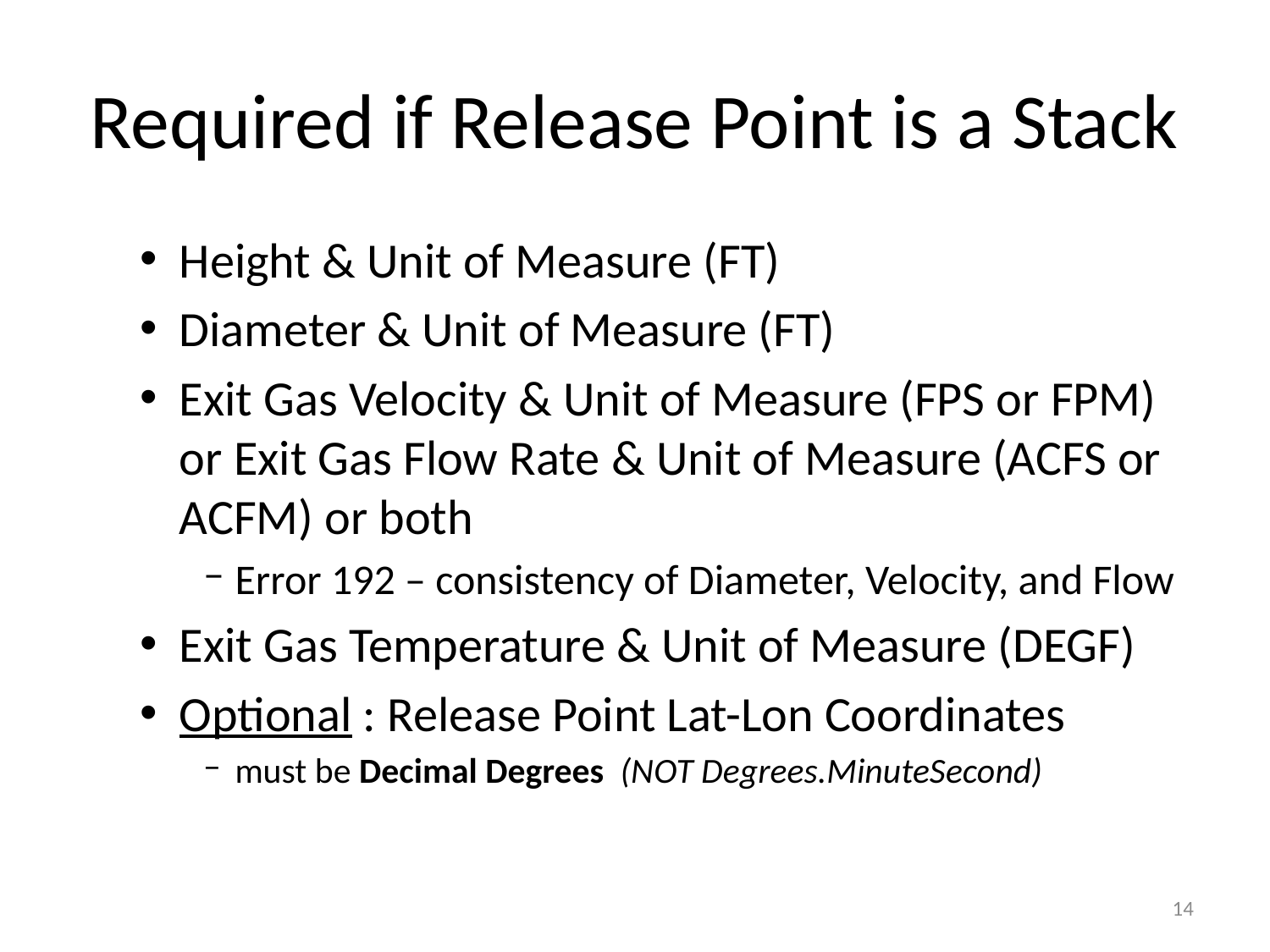

# Required if Release Point is a Stack
Height & Unit of Measure (FT)
Diameter & Unit of Measure (FT)
Exit Gas Velocity & Unit of Measure (FPS or FPM) or Exit Gas Flow Rate & Unit of Measure (ACFS or ACFM) or both
Error 192 – consistency of Diameter, Velocity, and Flow
Exit Gas Temperature & Unit of Measure (DEGF)
Optional : Release Point Lat-Lon Coordinates
must be Decimal Degrees  (NOT Degrees.MinuteSecond)
14